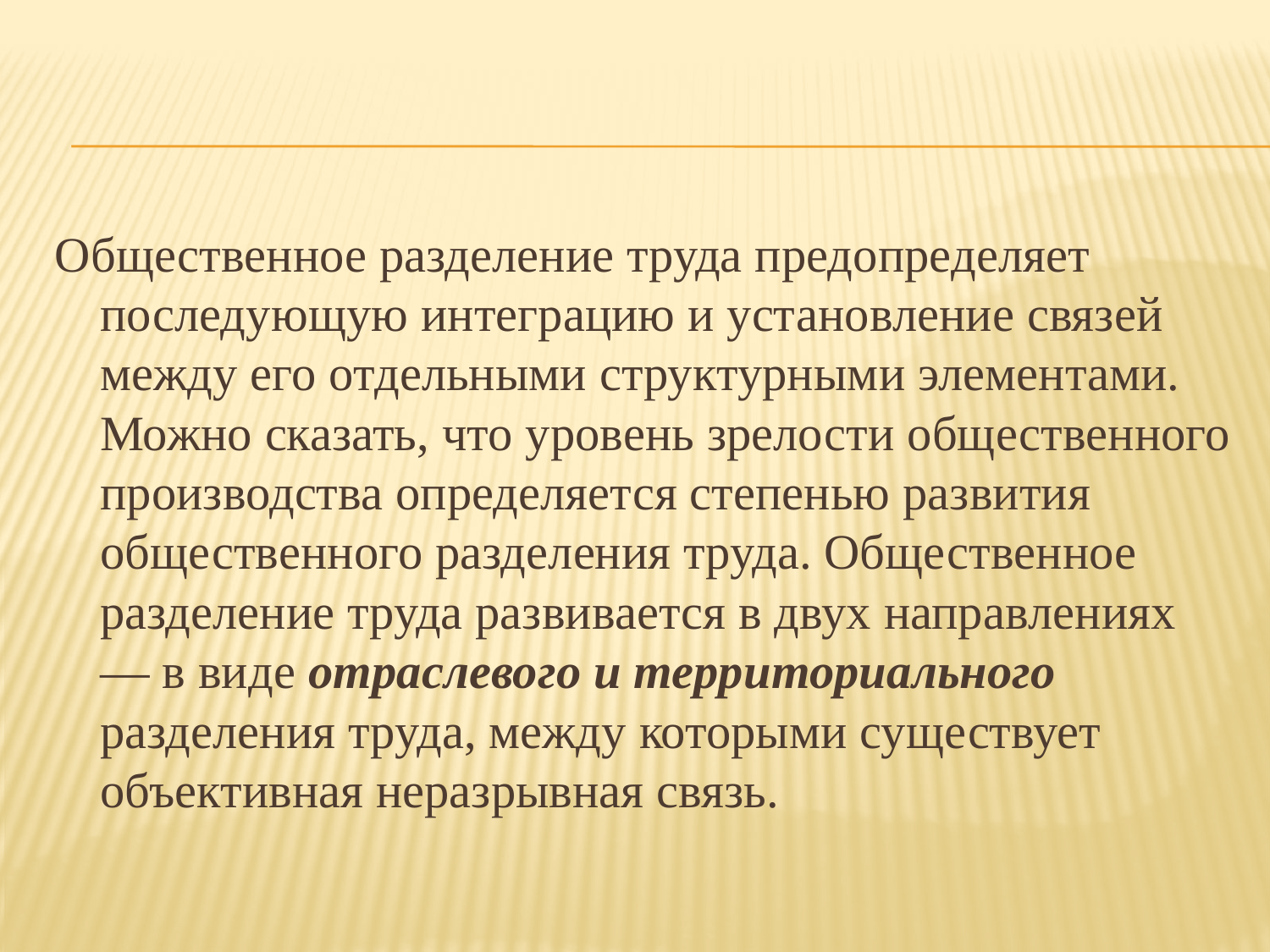

Общественное разделение труда предопределяет последующую интеграцию и установление связей между его отдельными структурными элементами. Можно сказать, что уровень зрелости общественного производства определяется степенью развития общественного разделения труда. Общественное разделение труда развивается в двух направлениях — в виде отраслевого и территориального разделения труда, между которыми существует объективная неразрывная связь.